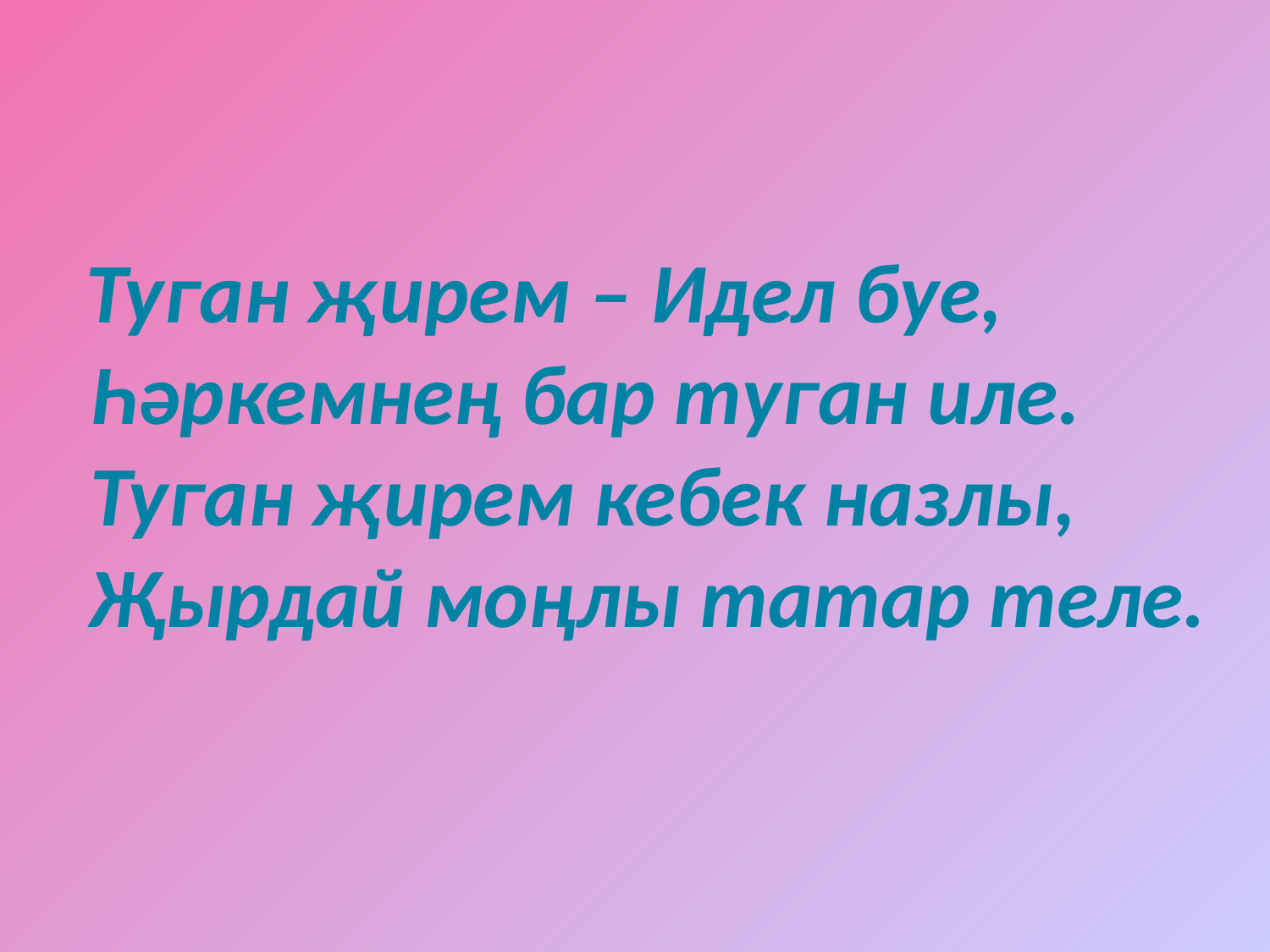

#

   Туган җирем – Идел буе,
Һәркемнең бар туган иле.
Туган җирем кебек назлы,
Җырдай моңлы татар теле.